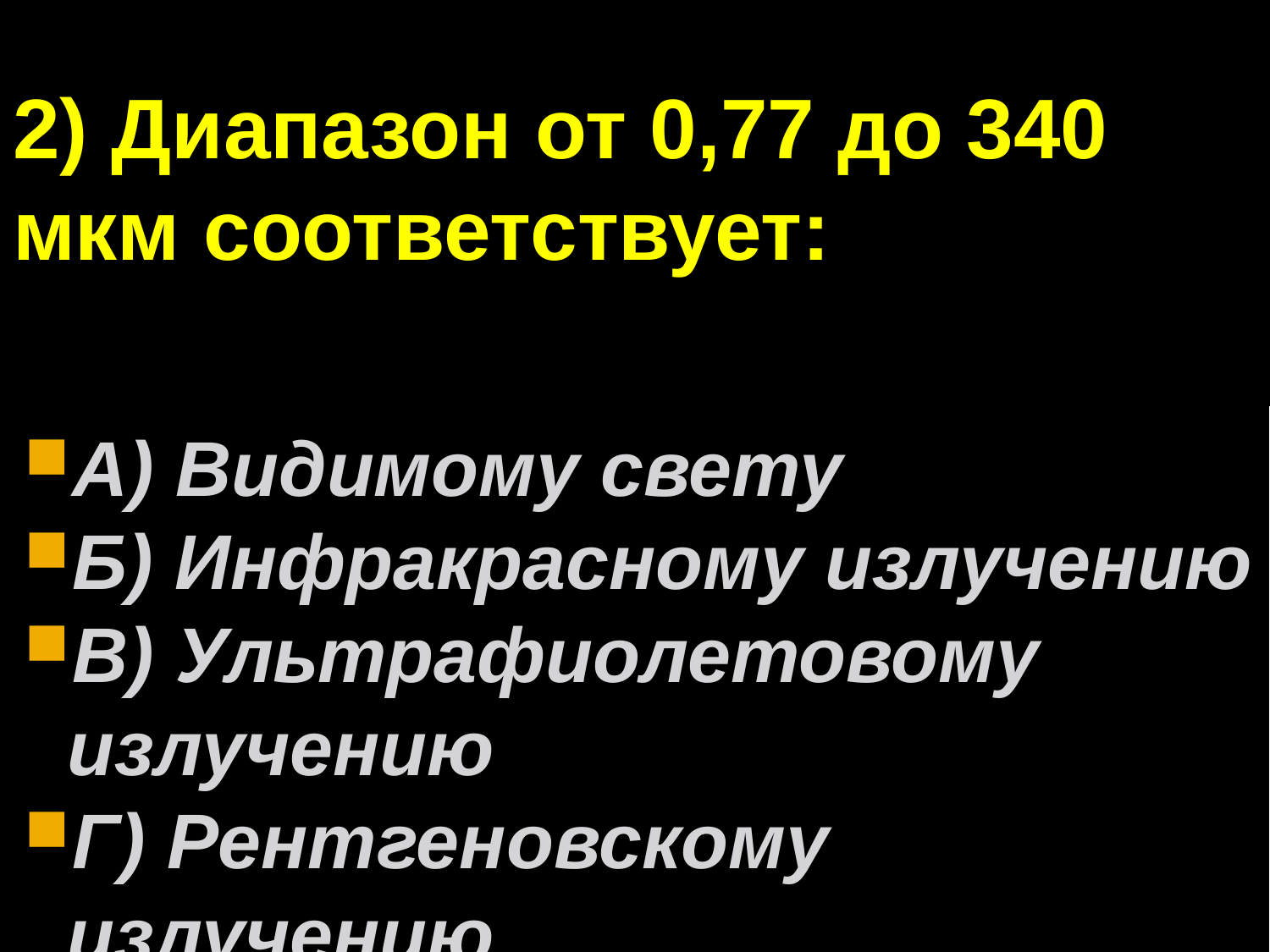

# 2) Диапазон от 0,77 до 340 мкм соответствует:
А) Видимому свету
Б) Инфракрасному излучению
В) Ультрафиолетовому излучению
Г) Рентгеновскому излучению